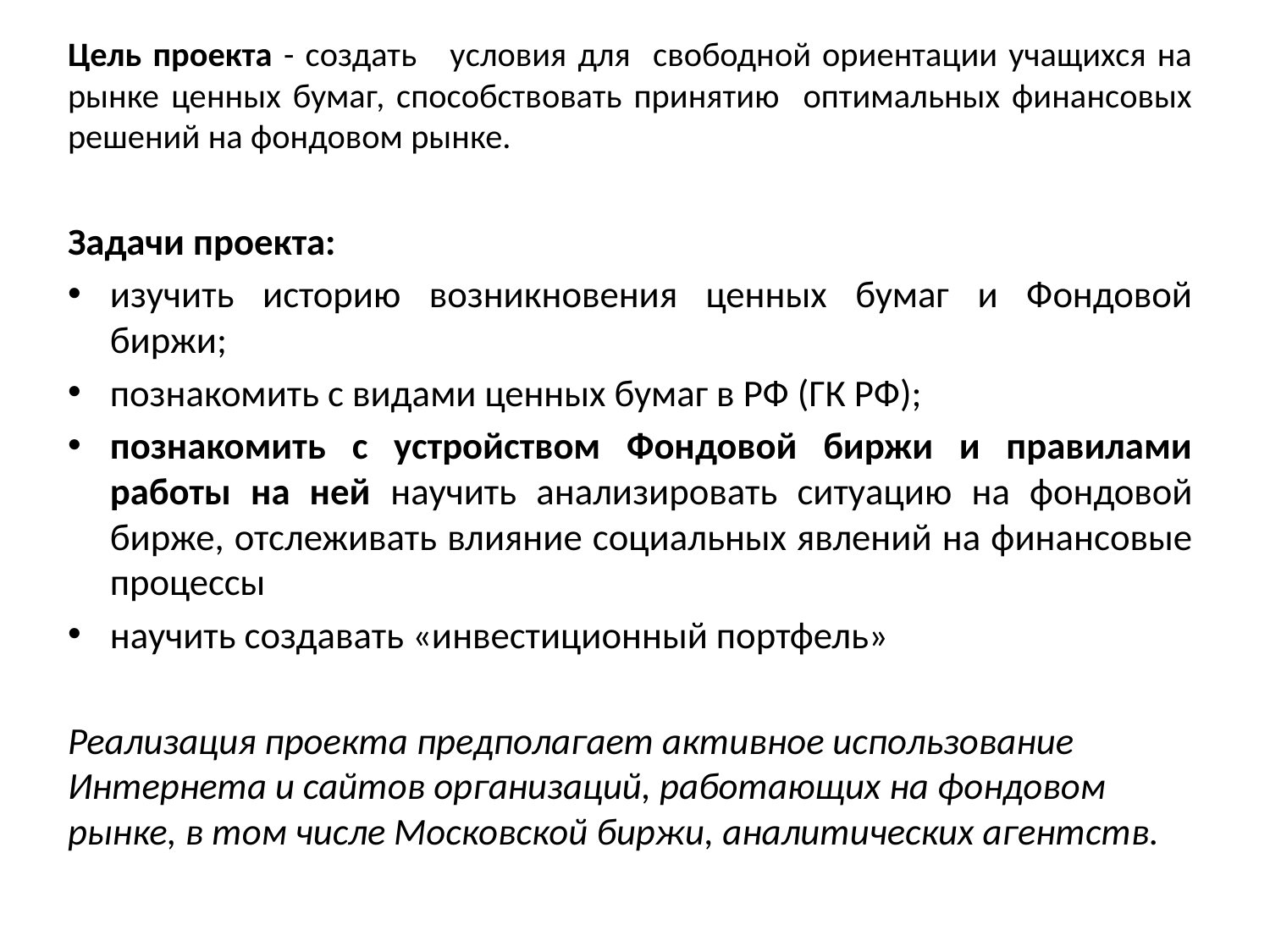

Цель проекта - создать   условия для  свободной ориентации учащихся на рынке ценных бумаг, способствовать принятию  оптимальных финансовых решений на фондовом рынке.

Задачи проекта:
изучить историю возникновения ценных бумаг и Фондовой биржи;
познакомить с видами ценных бумаг в РФ (ГК РФ);
познакомить с устройством Фондовой биржи и правилами работы на ней научить анализировать ситуацию на фондовой бирже, отслеживать влияние социальных явлений на финансовые процессы
научить создавать «инвестиционный портфель»

Реализация проекта предполагает активное использование Интернета и сайтов организаций, работающих на фондовом рынке, в том числе Московской биржи, аналитических агентств.